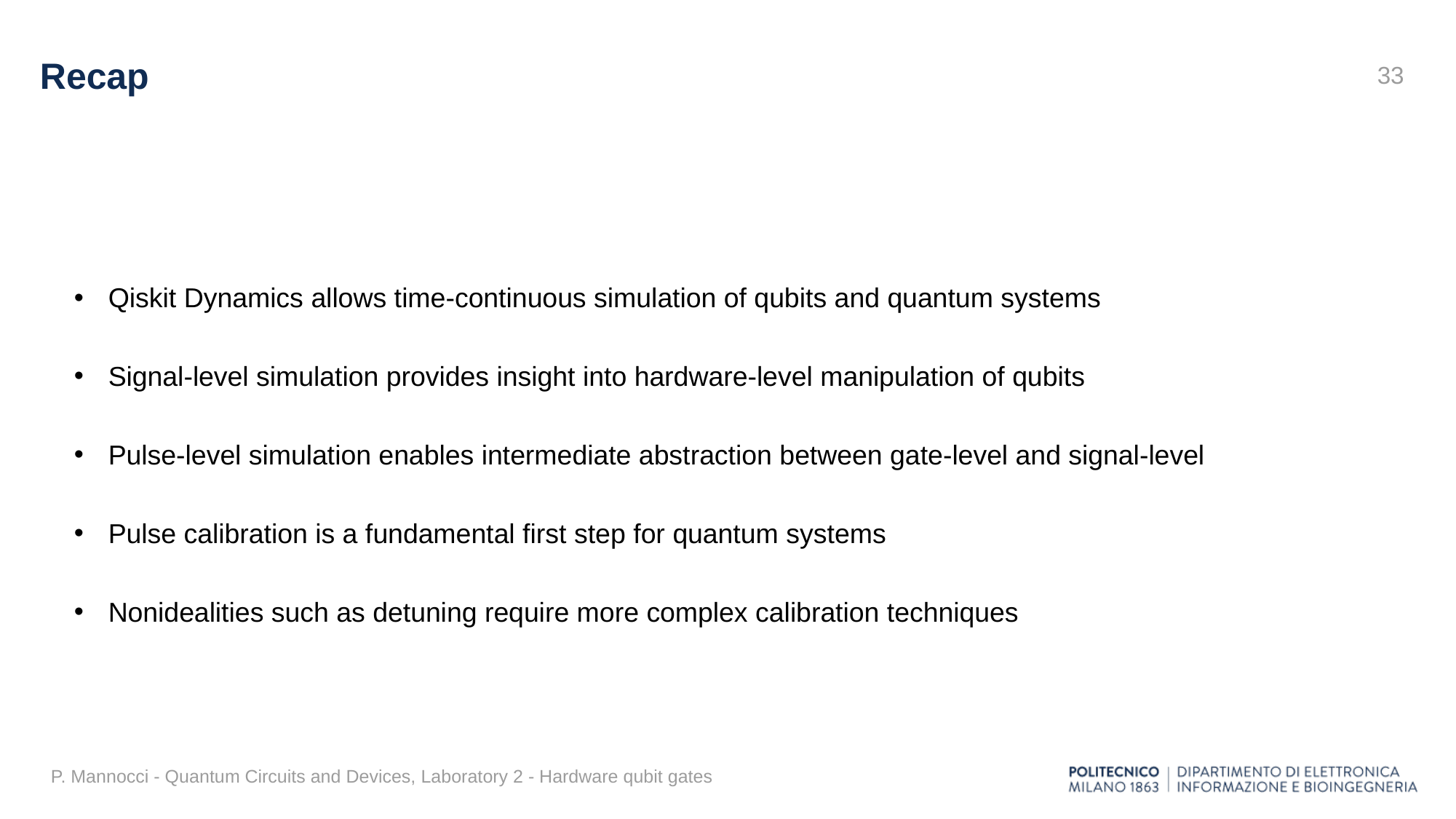

33
# Recap

Qiskit Dynamics allows time-continuous simulation of qubits and quantum systems

Signal-level simulation provides insight into hardware-level manipulation of qubits

Pulse-level simulation enables intermediate abstraction between gate-level and signal-level

Pulse calibration is a fundamental first step for quantum systems

Nonidealities such as detuning require more complex calibration techniques
P. Mannocci - Quantum Circuits and Devices, Laboratory 2 - Hardware qubit gates